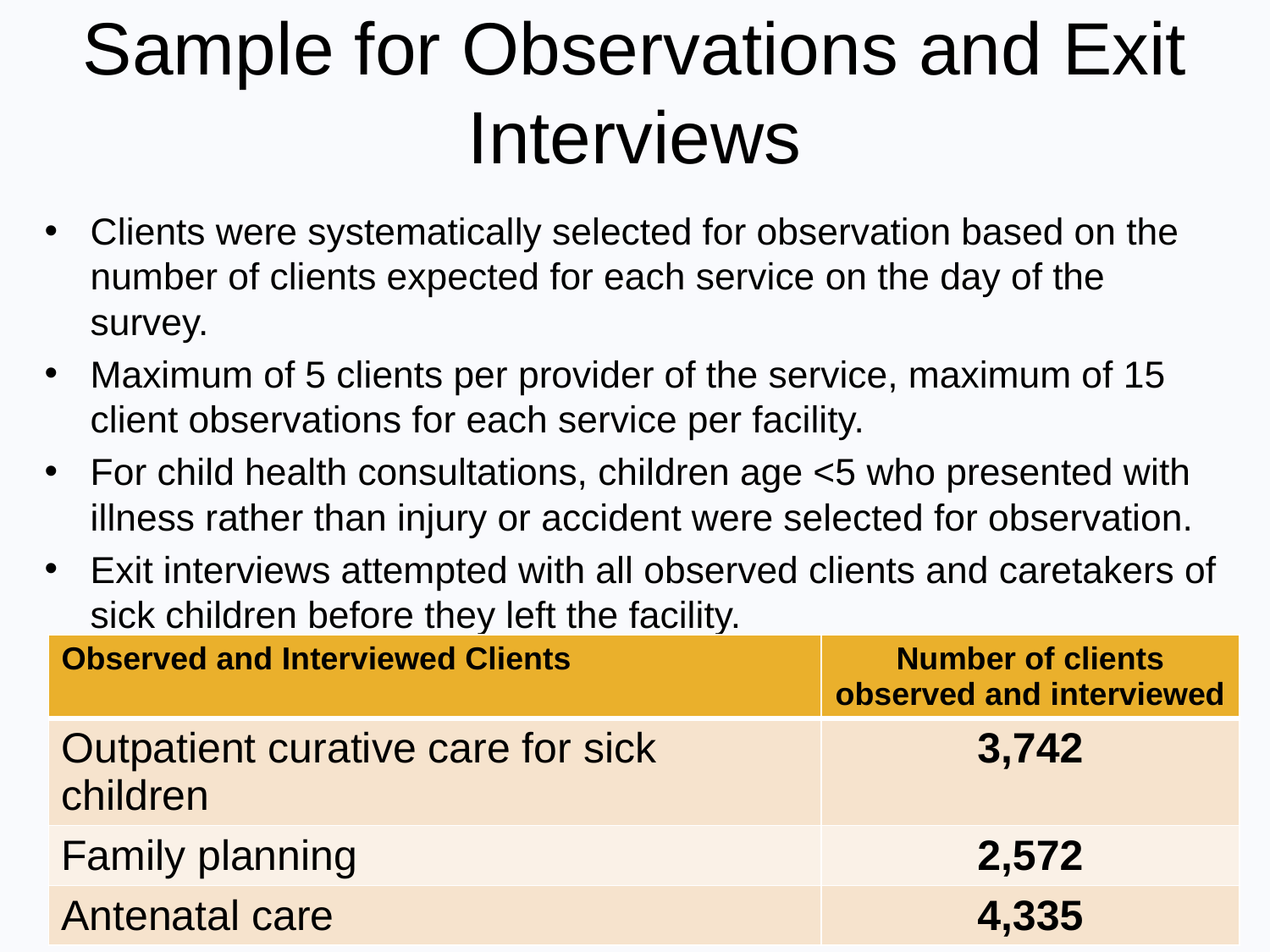

# Sample for Observations and Exit Interviews
Clients were systematically selected for observation based on the number of clients expected for each service on the day of the survey.
Maximum of 5 clients per provider of the service, maximum of 15 client observations for each service per facility.
For child health consultations, children age <5 who presented with illness rather than injury or accident were selected for observation.
Exit interviews attempted with all observed clients and caretakers of sick children before they left the facility.
| Observed and Interviewed Clients | Number of clients observed and interviewed |
| --- | --- |
| Outpatient curative care for sick children | 3,742 |
| Family planning | 2,572 |
| Antenatal care | 4,335 |